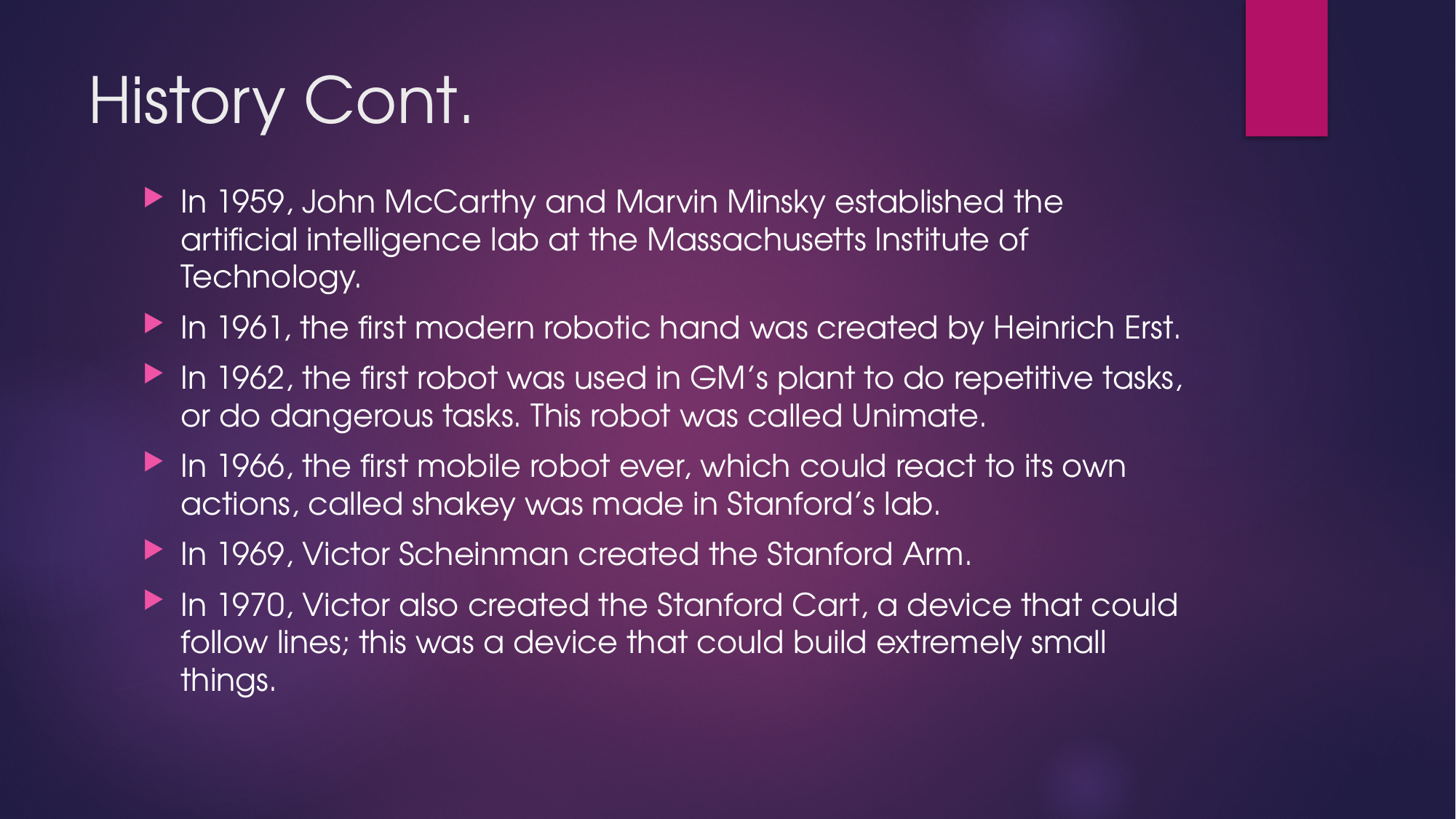

# History Cont.
In 1959, John McCarthy and Marvin Minsky established the artificial intelligence lab at the Massachusetts Institute of Technology.
In 1961, the first modern robotic hand was created by Heinrich Erst.
In 1962, the first robot was used in GM’s plant to do repetitive tasks, or do dangerous tasks. This robot was called Unimate.
In 1966, the first mobile robot ever, which could react to its own actions, called shakey was made in Stanford’s lab.
In 1969, Victor Scheinman created the Stanford Arm.
In 1970, Victor also created the Stanford Cart, a device that could follow lines; this was a device that could build extremely small things.